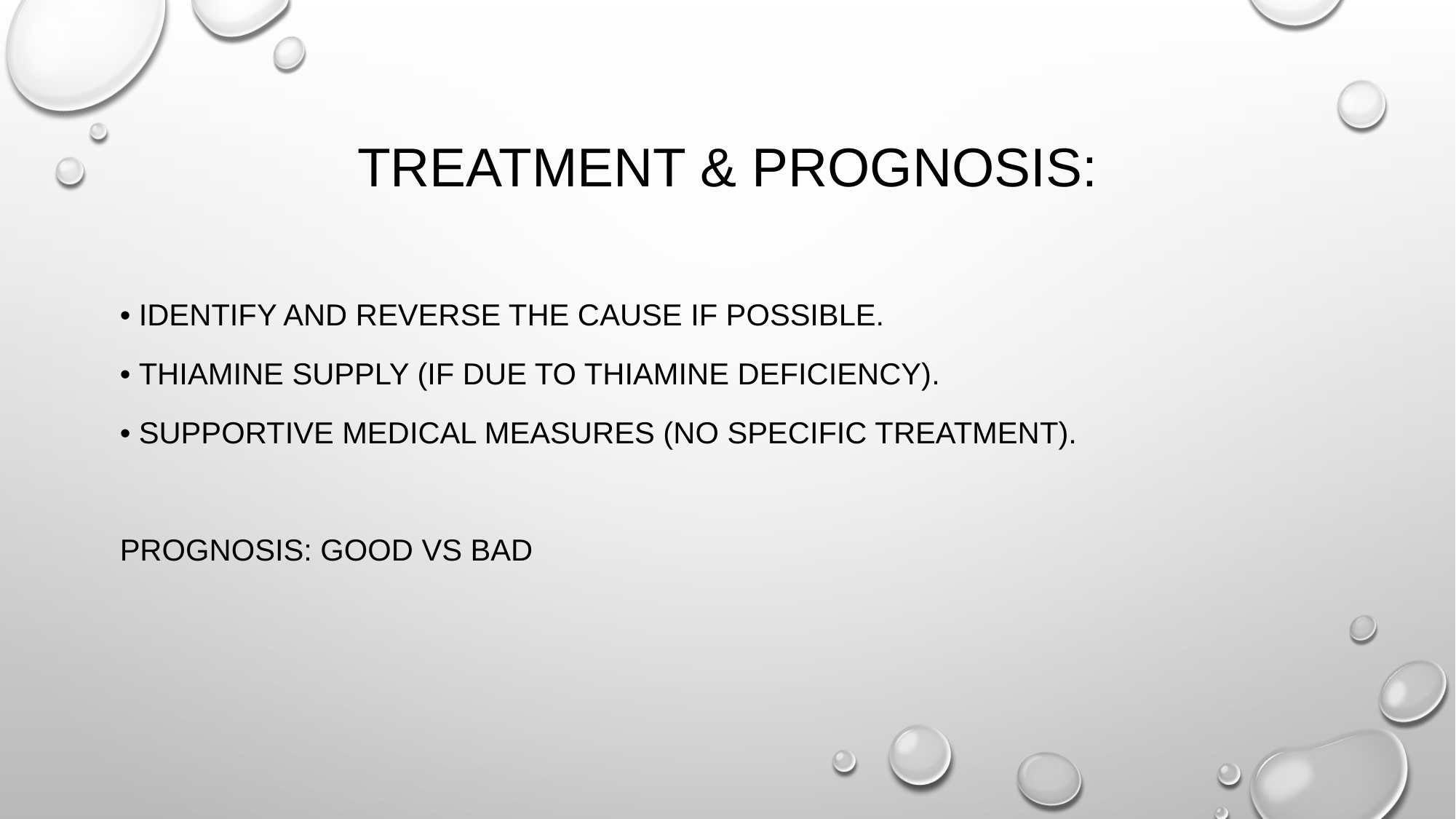

# Treatment & prognosis:
• Identify and reverse the cause if possible.
• Thiamine supply (if due to thiamine deficiency).
• Supportive medical measures (no specific treatment).

Prognosis: Good vs Bad